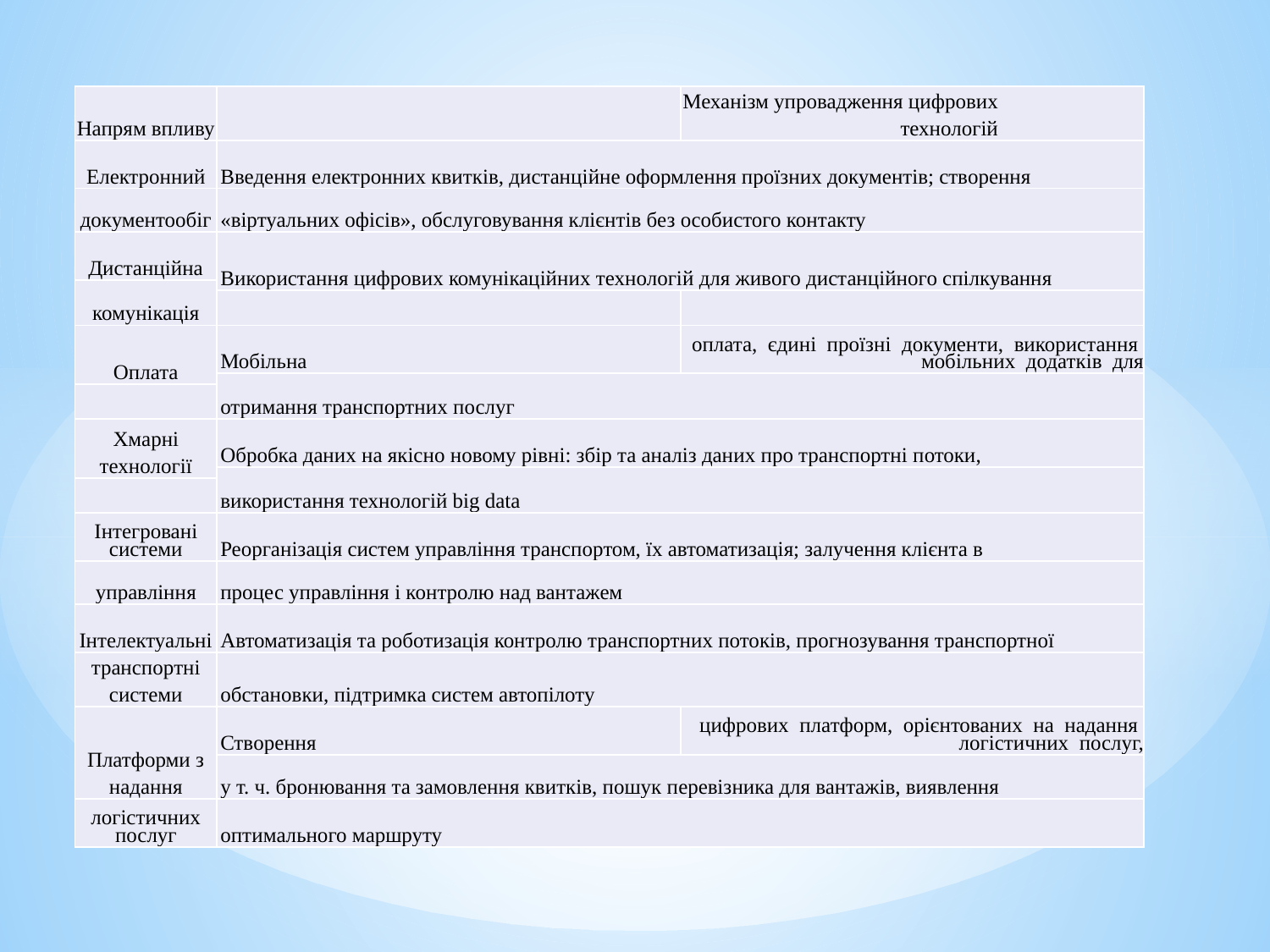

| Напрям впливу |  | Механізм упровадження цифрових технологій |
| --- | --- | --- |
| Електронний | Введення електронних квитків, дистанційне оформлення проїзних документів; створення |  |
| документообіг | «віртуальних офісів», обслуговування клієнтів без особистого контакту |  |
| Дистанційна | Використання цифрових комунікаційних технологій для живого дистанційного спілкування |  |
| комунікація |  |  |
|  |  |  |
| Оплата | Мобільна | оплата, єдині проїзні документи, використання мобільних додатків для |
|  | отримання транспортних послуг |  |
|  |  |  |
| Хмарні технології | Обробка даних на якісно новому рівні: збір та аналіз даних про транспортні потоки, |  |
|  | використання технологій big data |  |
|  |  |  |
| Інтегровані системи | Реорганізація систем управління транспортом, їх автоматизація; залучення клієнта в |  |
| управління | процес управління і контролю над вантажем |  |
| Інтелектуальні | Автоматизація та роботизація контролю транспортних потоків, прогнозування транспортної |  |
| транспортні системи | обстановки, підтримка систем автопілоту |  |
| Платформи з надання | Створення | цифрових платформ, орієнтованих на надання логістичних послуг, |
|  | у т. ч. бронювання та замовлення квитків, пошук перевізника для вантажів, виявлення |  |
| логістичних послуг | оптимального маршруту |  |